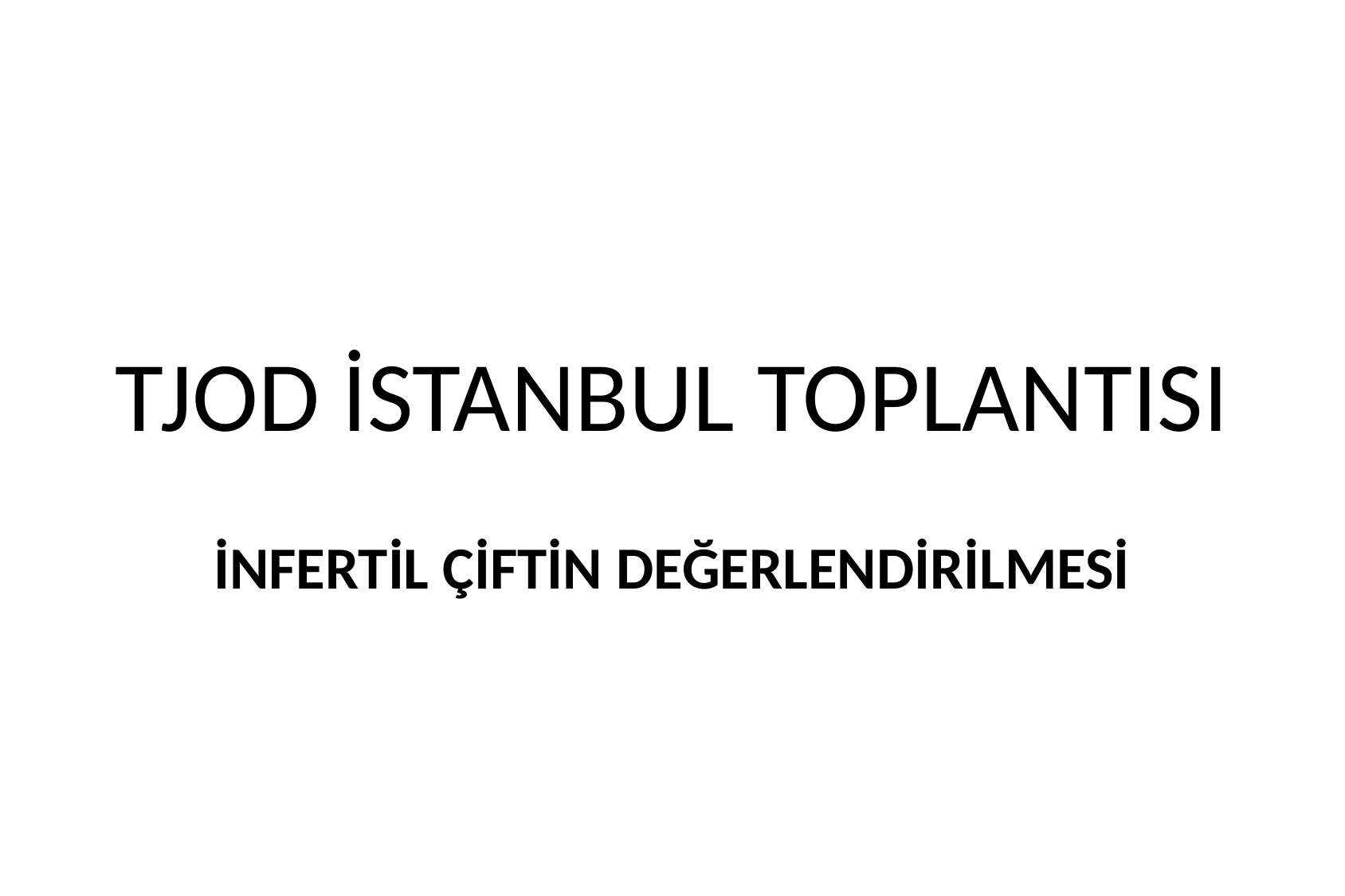

# TJOD İSTANBUL TOPLANTISI
İNFERTİL ÇİFTİN DEĞERLENDİRİLMESİ